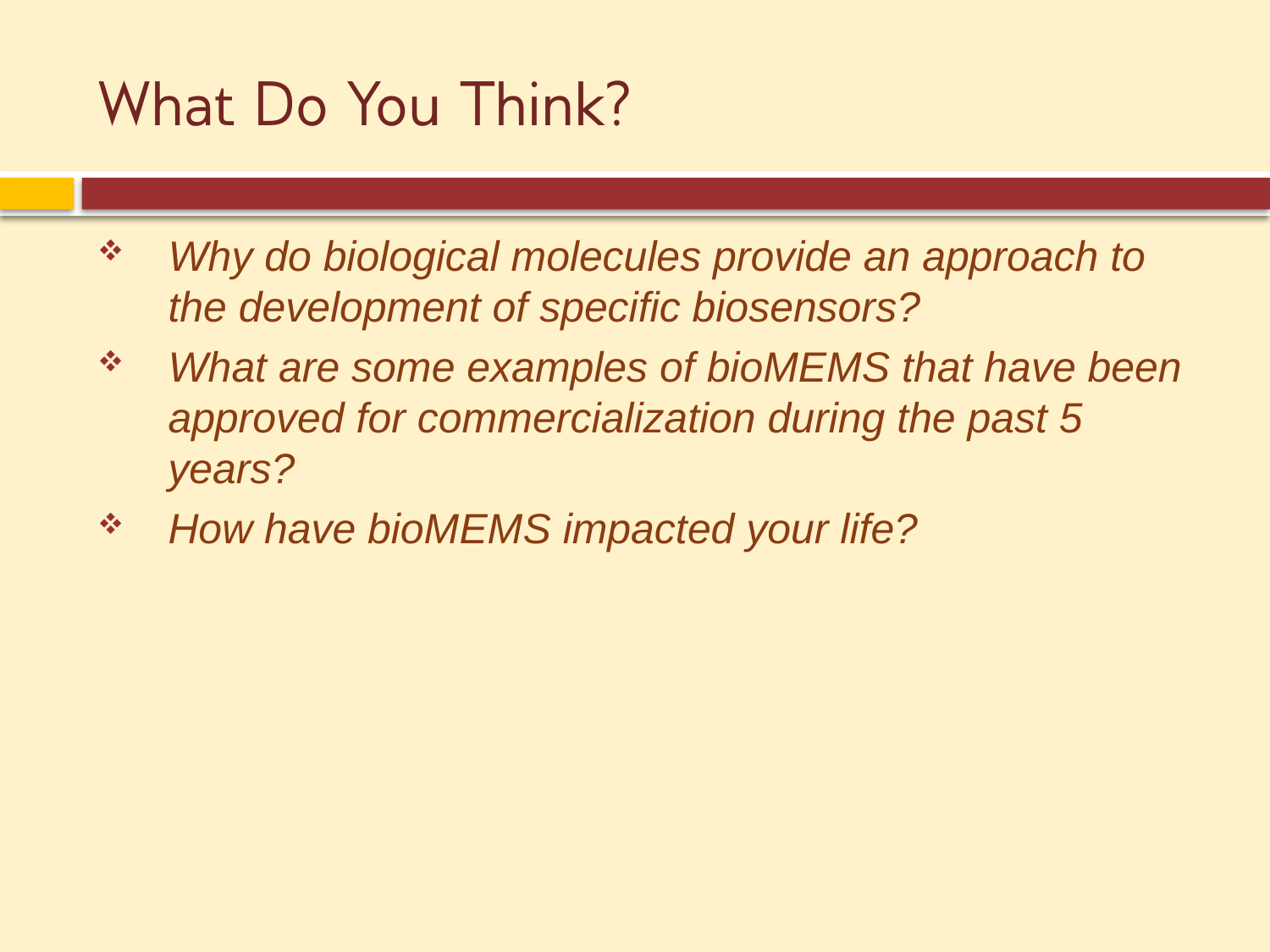

# What Do You Think?
Why do biological molecules provide an approach to the development of specific biosensors?
What are some examples of bioMEMS that have been approved for commercialization during the past 5 years?
How have bioMEMS impacted your life?